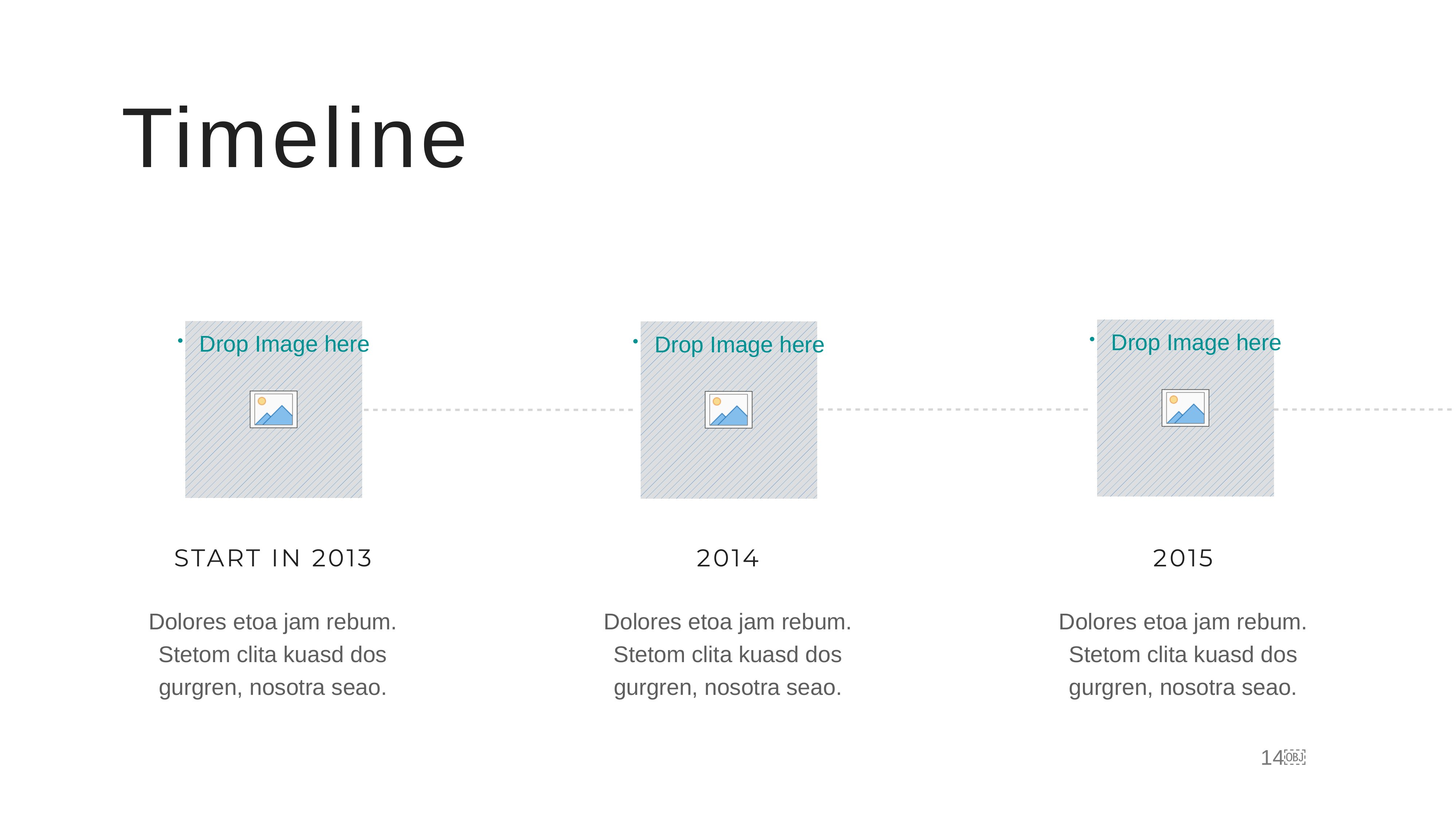

Timeline

START IN 2013
2014
2015
Dolores etoa jam rebum. Stetom clita kuasd dos gurgren, nosotra seao.
Dolores etoa jam rebum. Stetom clita kuasd dos gurgren, nosotra seao.
Dolores etoa jam rebum. Stetom clita kuasd dos gurgren, nosotra seao.